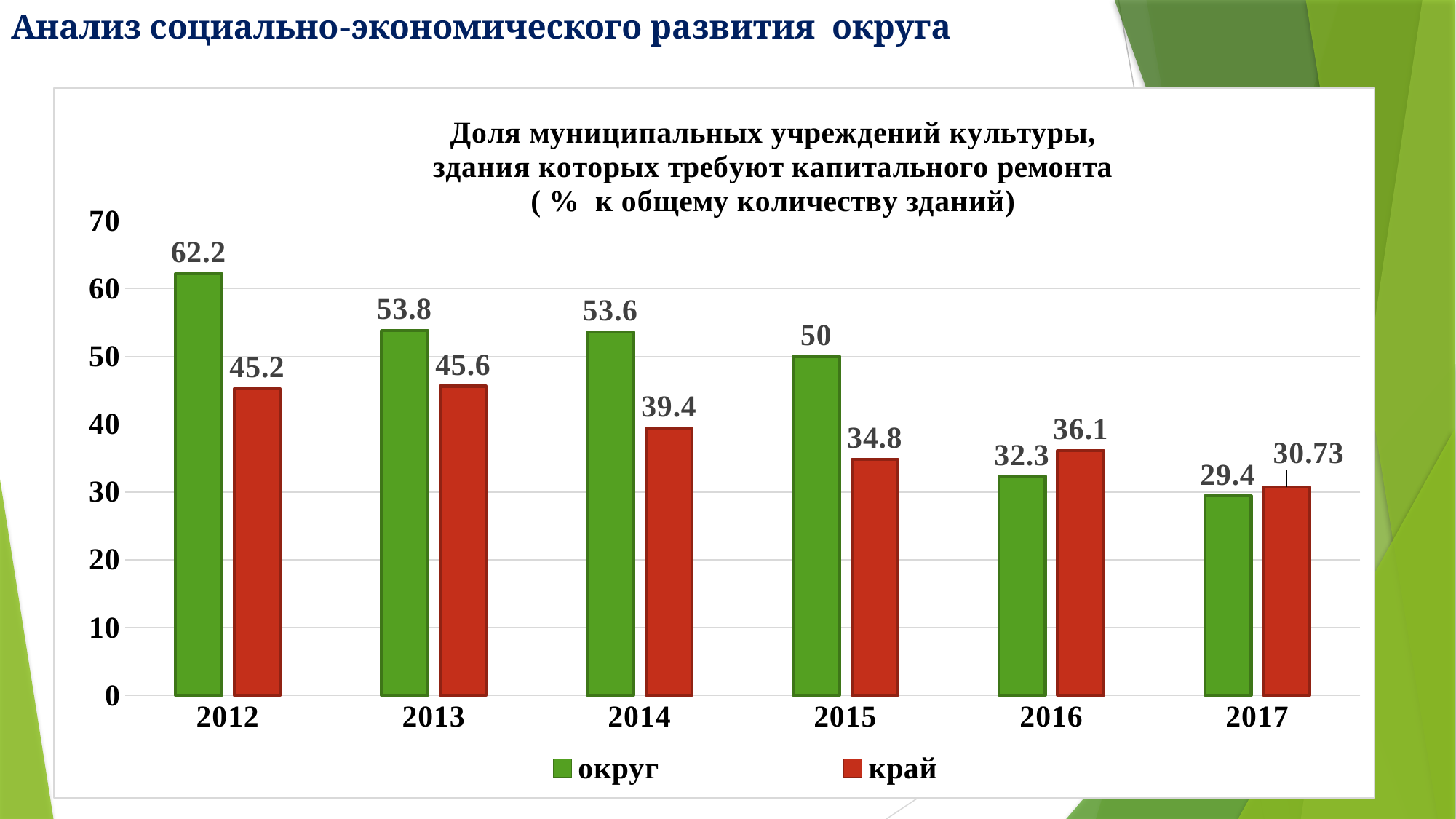

# Анализ социально-экономического развития  округа

### Chart: Доля муниципальных учреждений культуры,
здания которых требуют капитального ремонта
( %  к общему количеству зданий)

| Category | округ | край |
|---|---|---|
| 2012 | 62.2 | 45.2 |
| 2013 | 53.8 | 45.6 |
| 2014 | 53.6 | 39.4 |
| 2015 | 50.0 | 34.80000000000001 |
| 2016 | 32.30000000000001 | 36.1 |
| 2017 | 29.4 | 30.73 |